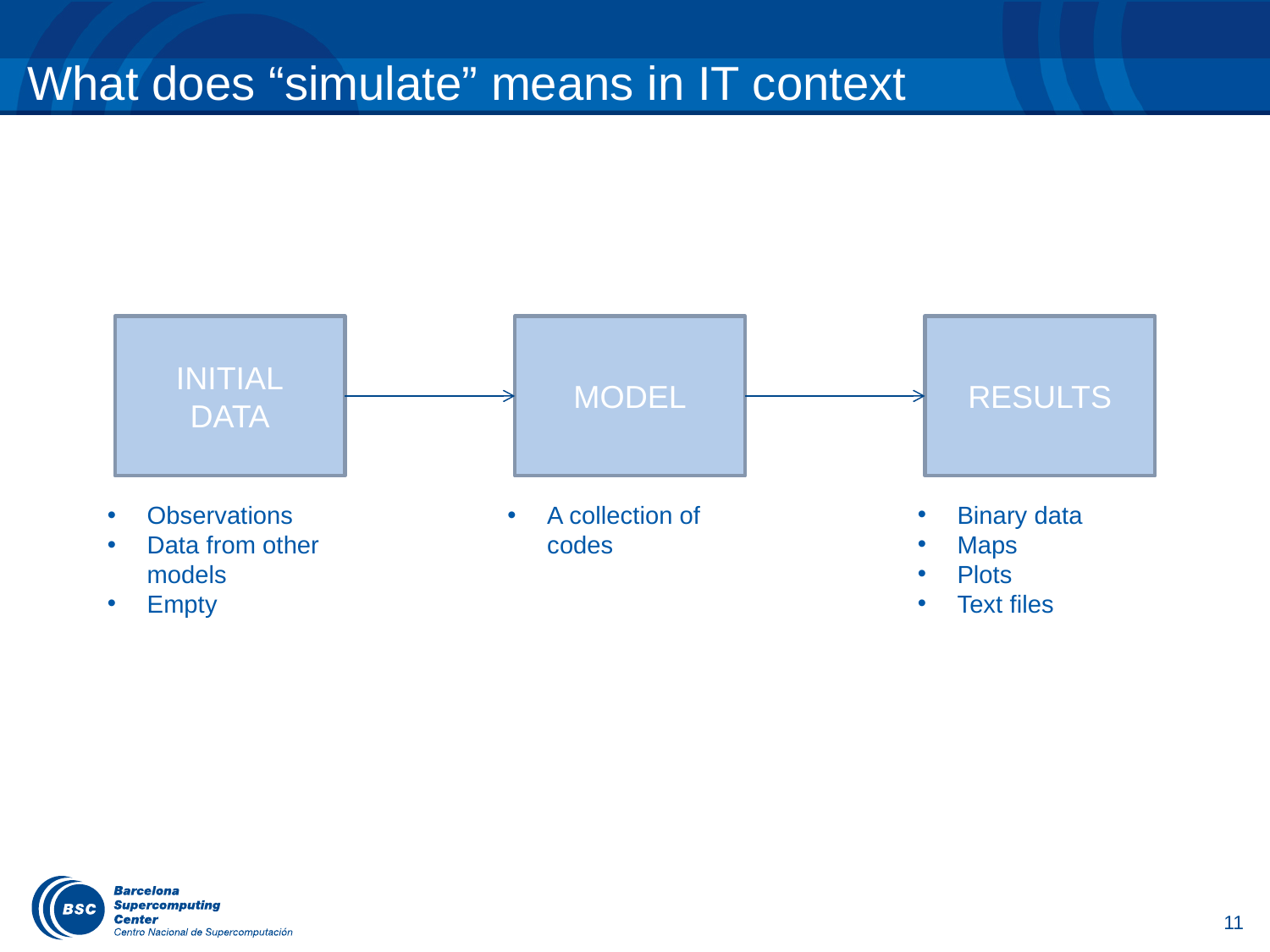

# What does “simulate” means in IT context
INITIAL
DATA
MODEL
RESULTS
Binary data
Maps
Plots
Text files
Observations
Data from other models
Empty
A collection of codes
11